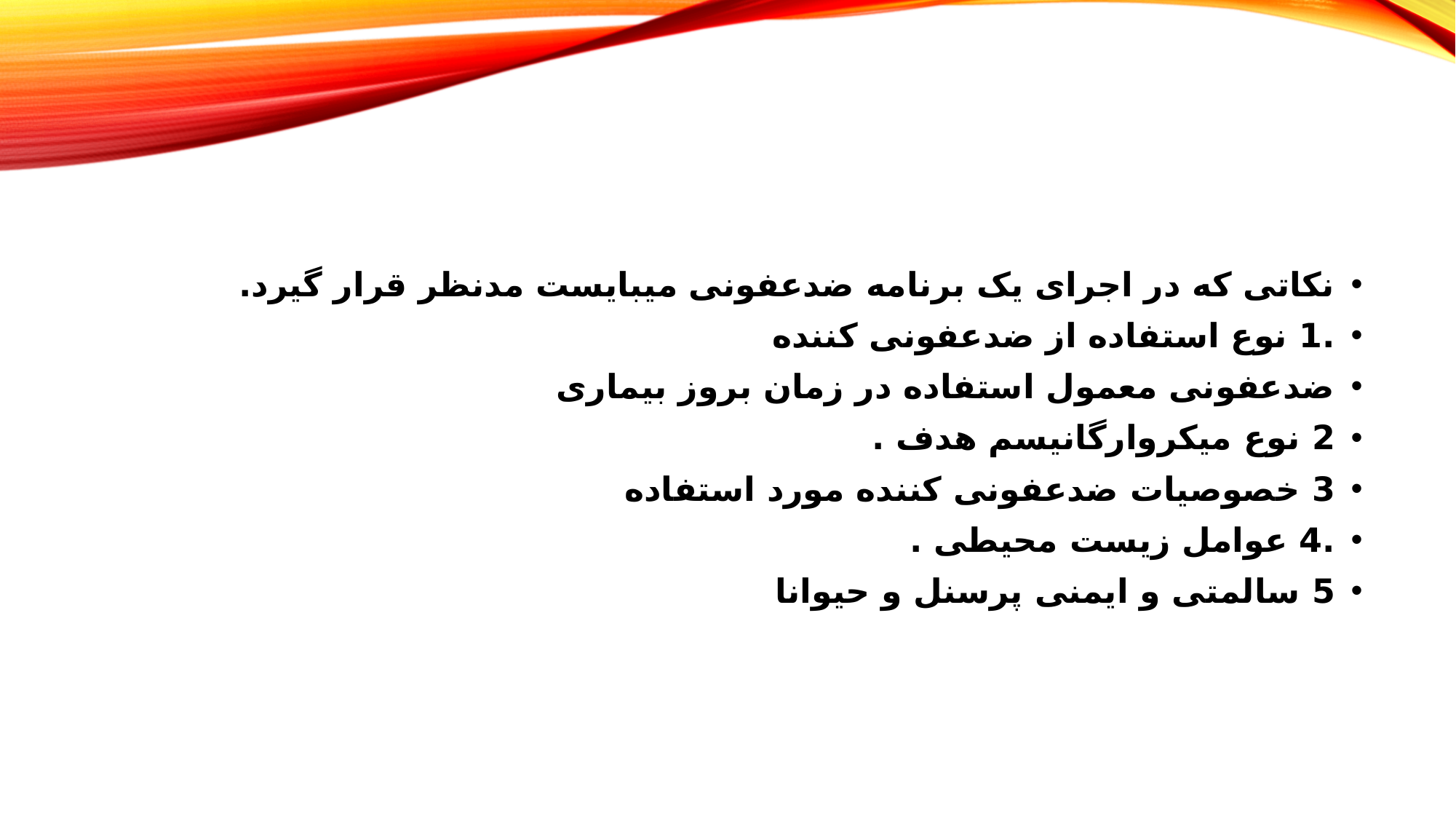

نکاتی که در اجرای یک برنامه ضدعفونی میبایست مدنظر قرار گیرد.
.1 نوع استفاده از ضدعفونی کننده
ضدعفونی معمول استفاده در زمان بروز بیماری
2 نوع میکروارگانیسم هدف .
3 خصوصیات ضدعفونی کننده مورد استفاده
.4 عوامل زیست محیطی .
5 سالمتی و ایمنی پرسنل و حیوانا